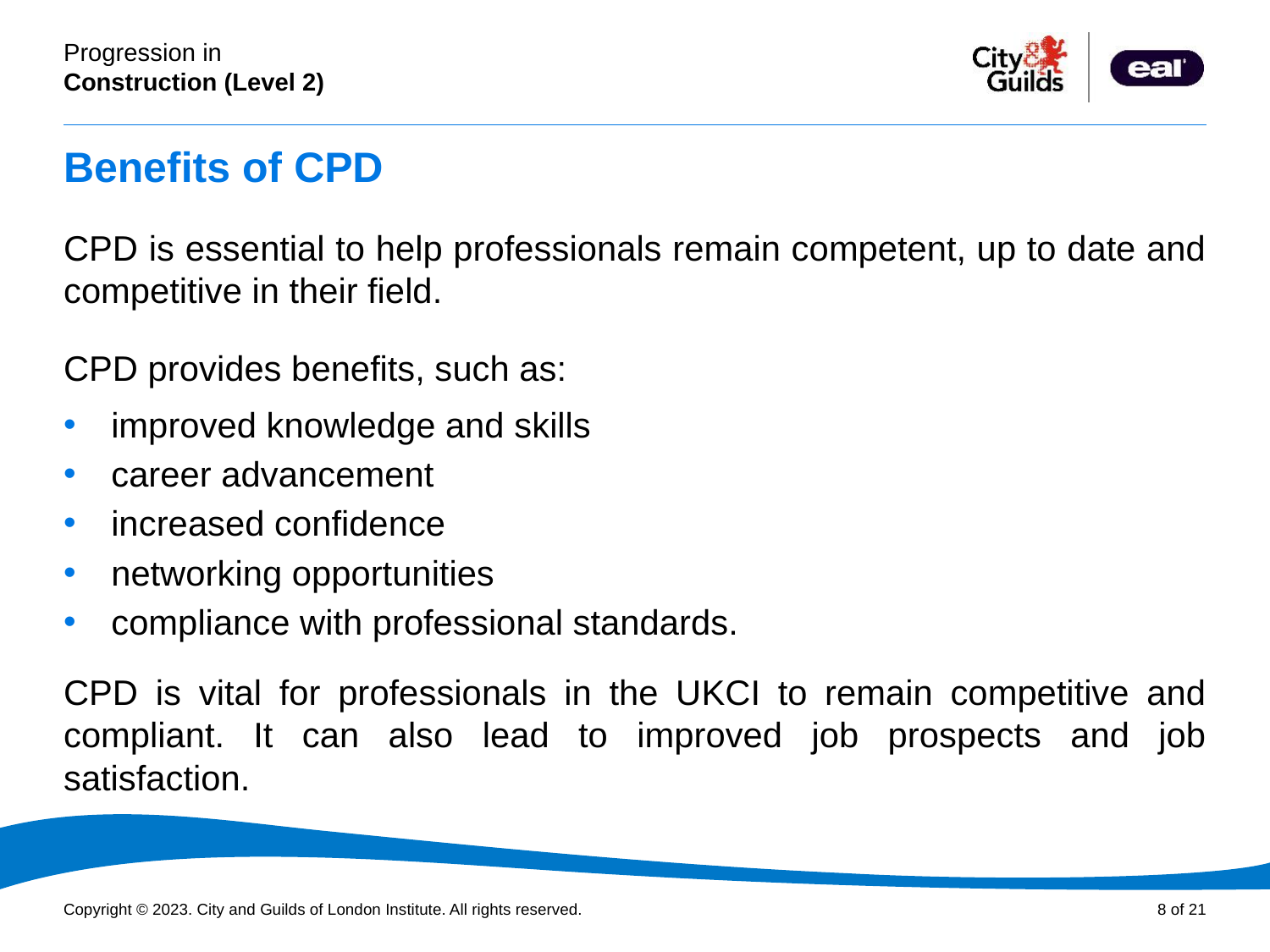

# Benefits of CPD
CPD is essential to help professionals remain competent, up to date and competitive in their field.
CPD provides benefits, such as:
improved knowledge and skills
career advancement
increased confidence
networking opportunities
compliance with professional standards.
CPD is vital for professionals in the UKCI to remain competitive and compliant. It can also lead to improved job prospects and job satisfaction.